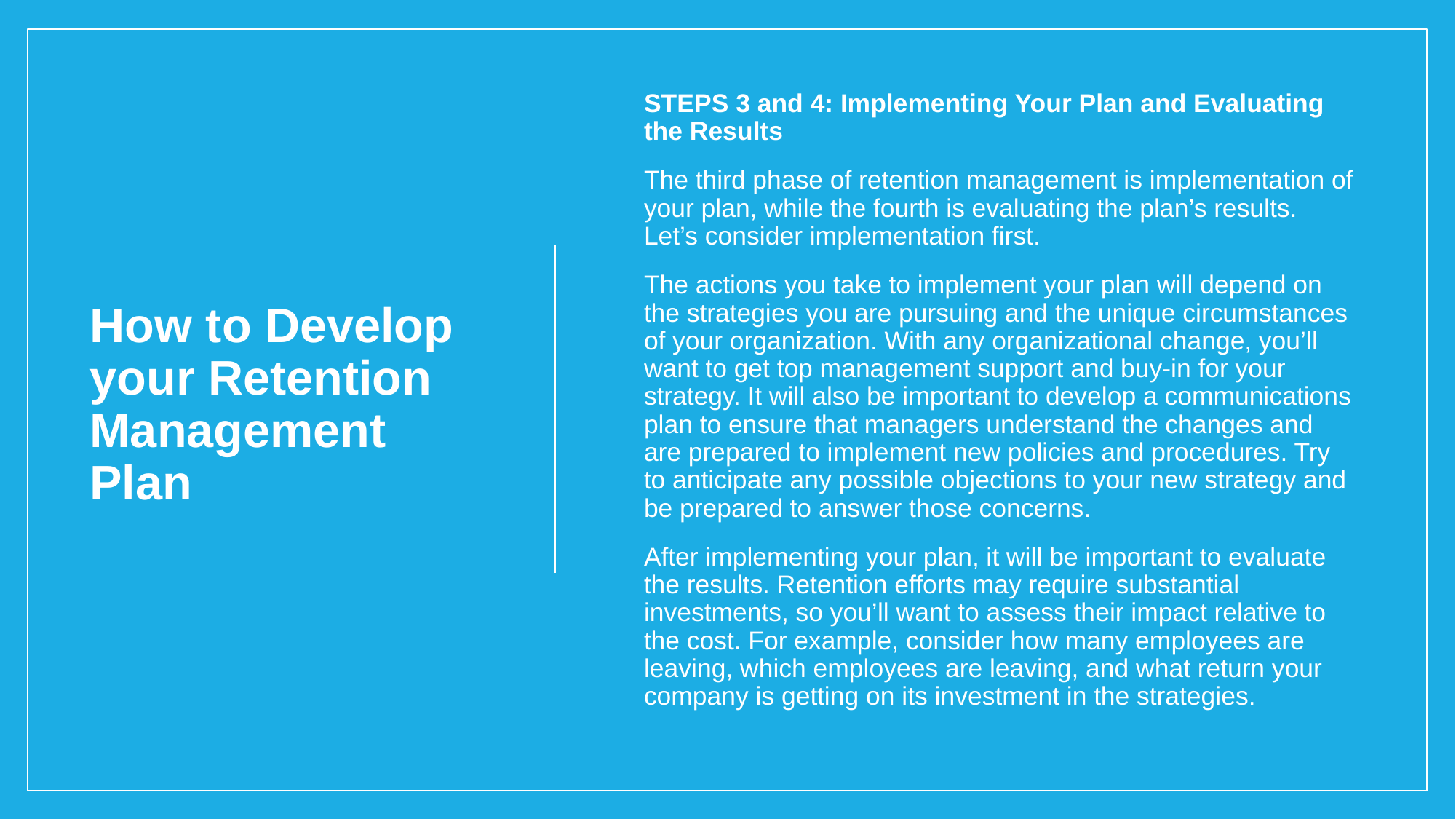

STEPS 3 and 4: Implementing Your Plan and Evaluating the Results
The third phase of retention management is implementation of your plan, while the fourth is evaluating the plan’s results. Let’s consider implementation first.
The actions you take to implement your plan will depend on the strategies you are pursuing and the unique circumstances of your organization. With any organizational change, you’ll want to get top management support and buy-in for your strategy. It will also be important to develop a communications plan to ensure that managers understand the changes and are prepared to implement new policies and procedures. Try to anticipate any possible objections to your new strategy and be prepared to answer those concerns.
After implementing your plan, it will be important to evaluate the results. Retention efforts may require substantial investments, so you’ll want to assess their impact relative to the cost. For example, consider how many employees are leaving, which employees are leaving, and what return your company is getting on its investment in the strategies.
# How to Develop your Retention Management Plan